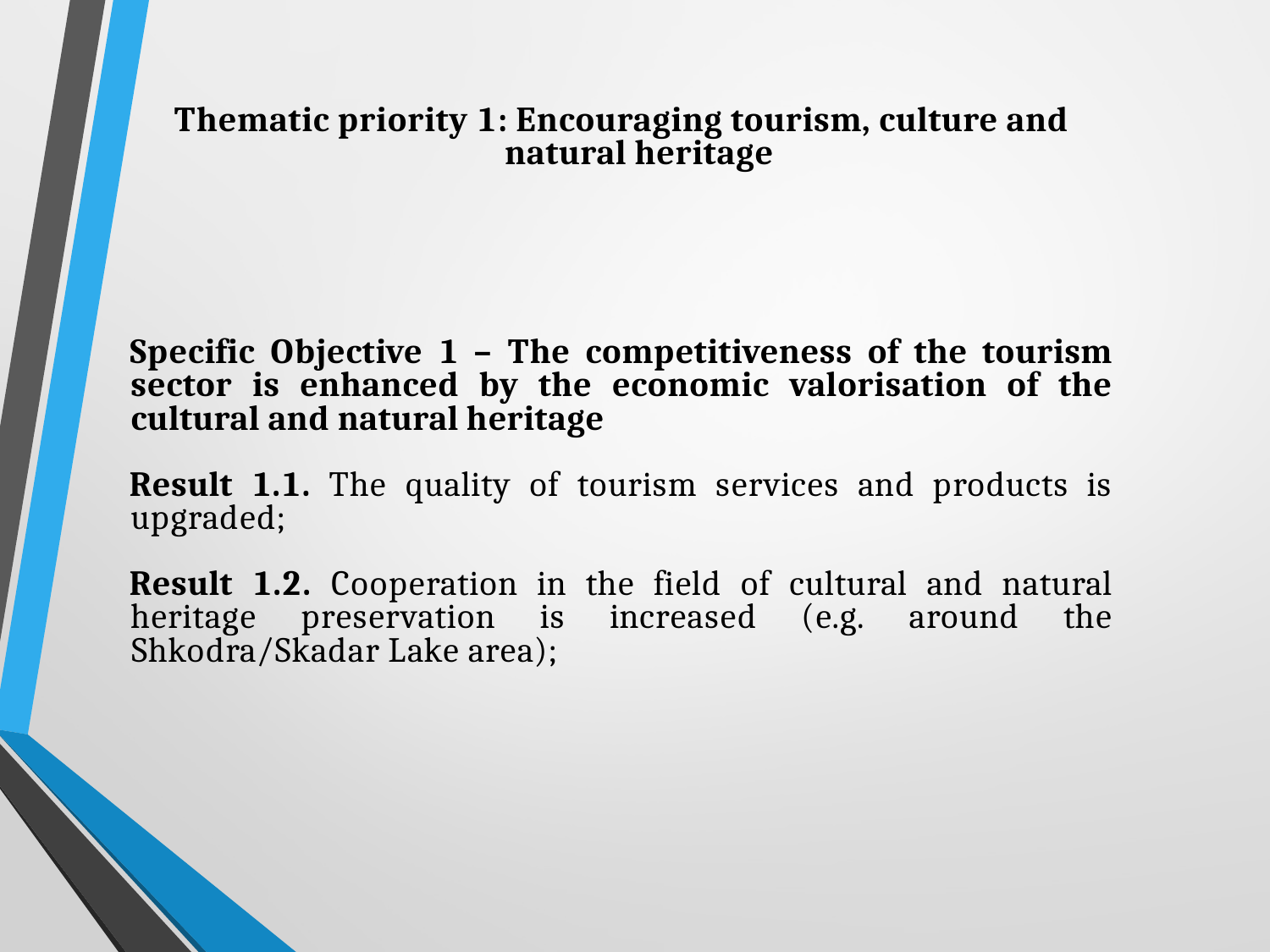

Thematic priority 1: Encouraging tourism, culture and natural heritage

Specific Objective 1 – The competitiveness of the tourism sector is enhanced by the economic valorisation of the cultural and natural heritage

Result 1.1. The quality of tourism services and products is upgraded;

Result 1.2. Cooperation in the field of cultural and natural heritage preservation is increased (e.g. around the Shkodra/Skadar Lake area);